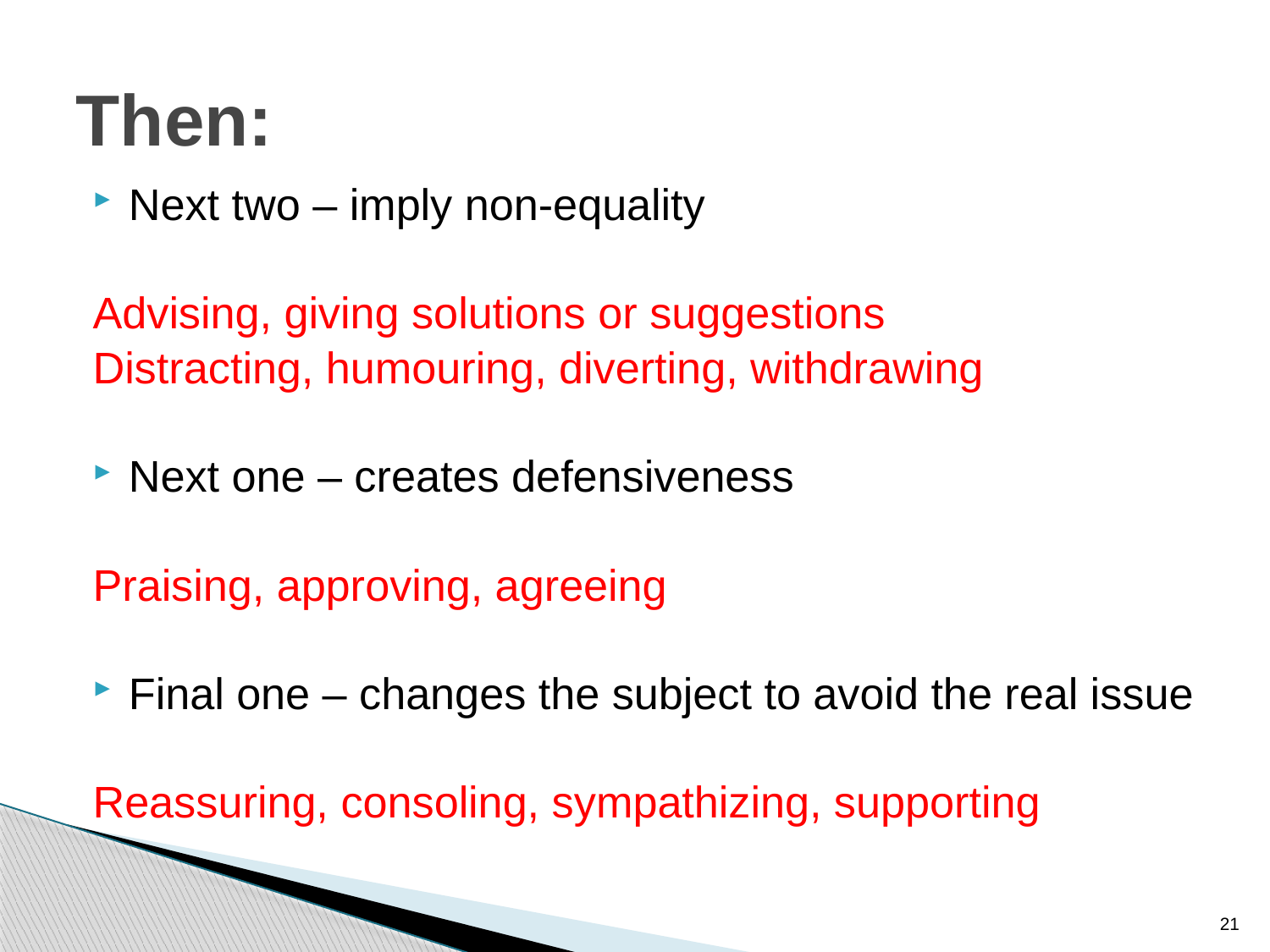

# Then:
Next two – imply non-equality

Advising, giving solutions or suggestions
Distracting, humouring, diverting, withdrawing

Next one – creates defensiveness

Praising, approving, agreeing

Final one – changes the subject to avoid the real issue

Reassuring, consoling, sympathizing, supporting

21